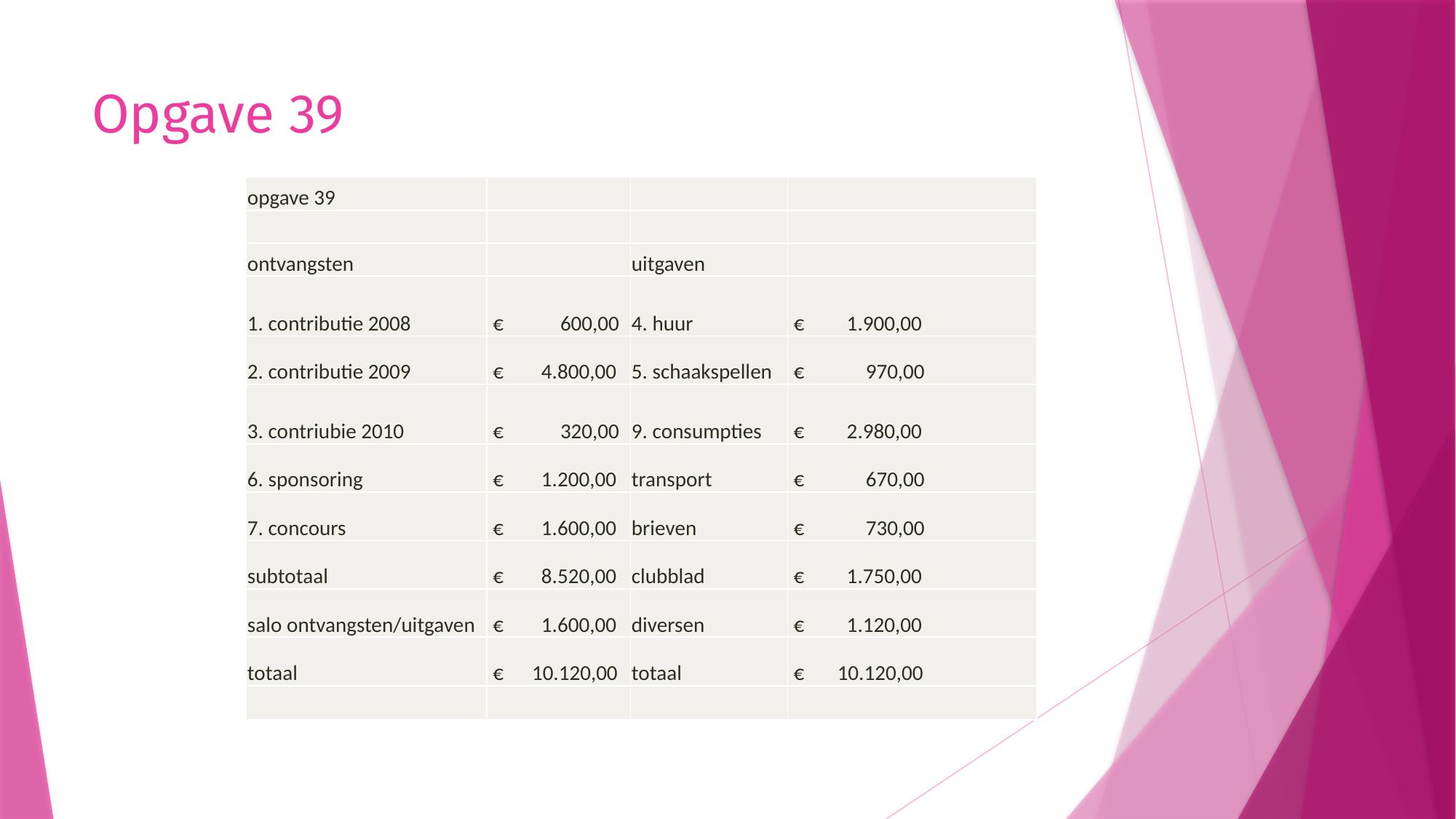

# Opgave 39
| opgave 39 |  |  |  |
| --- | --- | --- | --- |
|  |  |  |  |
| ontvangsten |  | uitgaven |  |
| 1. contributie 2008 | € 600,00 | 4. huur | € 1.900,00 |
| 2. contributie 2009 | € 4.800,00 | 5. schaakspellen | € 970,00 |
| 3. contriubie 2010 | € 320,00 | 9. consumpties | € 2.980,00 |
| 6. sponsoring | € 1.200,00 | transport | € 670,00 |
| 7. concours | € 1.600,00 | brieven | € 730,00 |
| subtotaal | € 8.520,00 | clubblad | € 1.750,00 |
| salo ontvangsten/uitgaven | € 1.600,00 | diversen | € 1.120,00 |
| totaal | € 10.120,00 | totaal | € 10.120,00 |
|  |  |  |  |